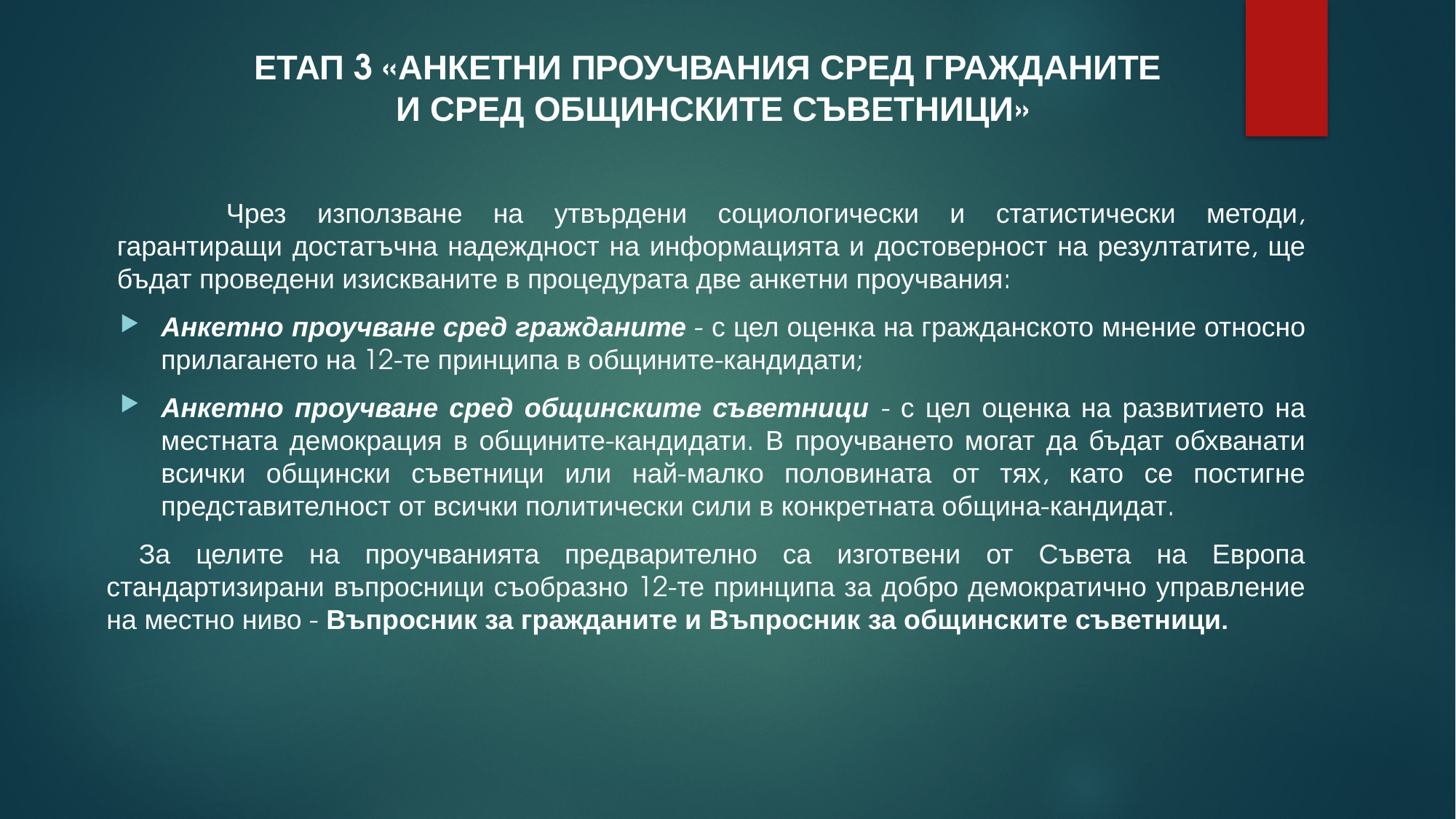

# ЕТАП 3 «АНКЕТНИ ПРОУЧВАНИЯ СРЕД ГРАЖДАНИТЕ И СРЕД ОБЩИНСКИТЕ СЪВЕТНИЦИ»
	Чрез използване на утвърдени социологически и статистически методи, гарантиращи достатъчна надеждност на информацията и достоверност на резултатите, ще бъдат проведени изискваните в процедурата две анкетни проучвания:
Анкетно проучване сред гражданите - с цел оценка на гражданското мнение относно прилагането на 12-те принципа в общините-кандидати;
Анкетно проучване сред общинските съветници - с цел оценка на развитието на местната демокрация в общините-кандидати. В проучването могат да бъдат обхванати всички общински съветници или най-малко половината от тях, като се постигне представителност от всички политически сили в конкретната община-кандидат.
За целите на проучванията предварително са изготвени от Съвета на Европа стандартизирани въпросници съобразно 12-те принципа за добро демократично управление на местно ниво - Въпросник за гражданите и Въпросник за общинските съветници.